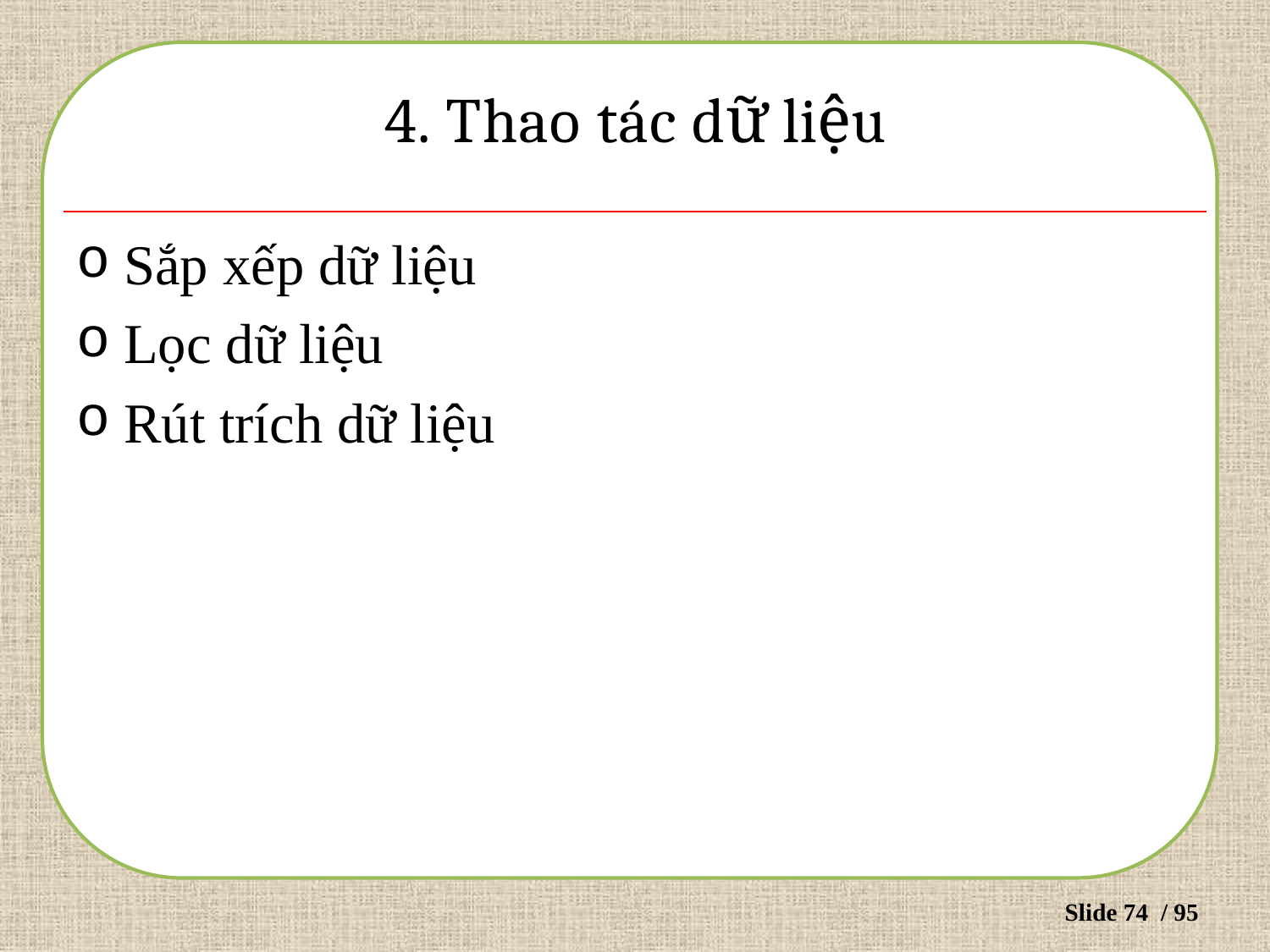

# 4. Thao tác dữ liệu
Sắp xếp dữ liệu
Lọc dữ liệu
Rút trích dữ liệu